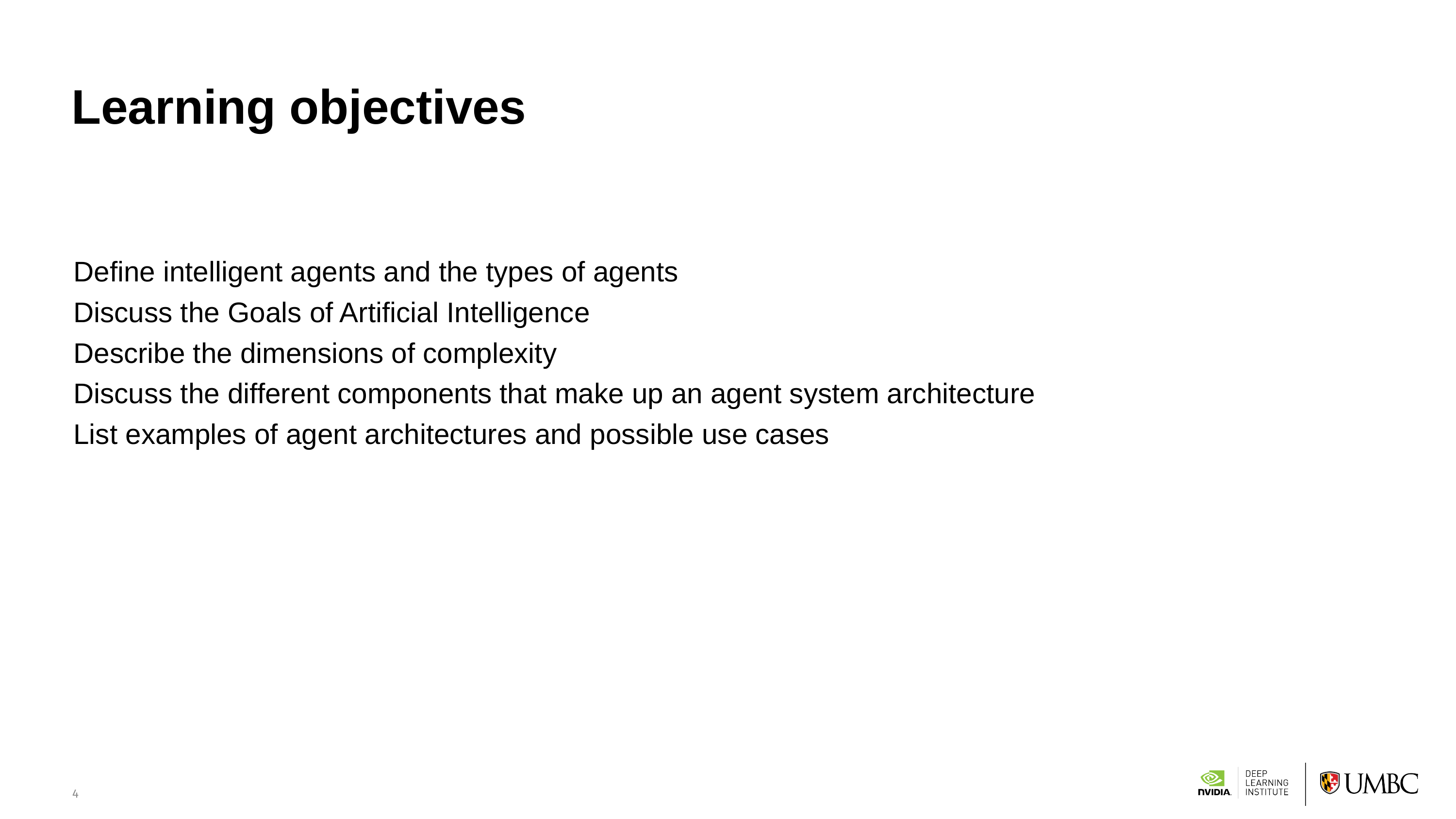

# Learning objectives
Define intelligent agents and the types of agents
Discuss the Goals of Artificial Intelligence
Describe the dimensions of complexity
Discuss the different components that make up an agent system architecture
List examples of agent architectures and possible use cases